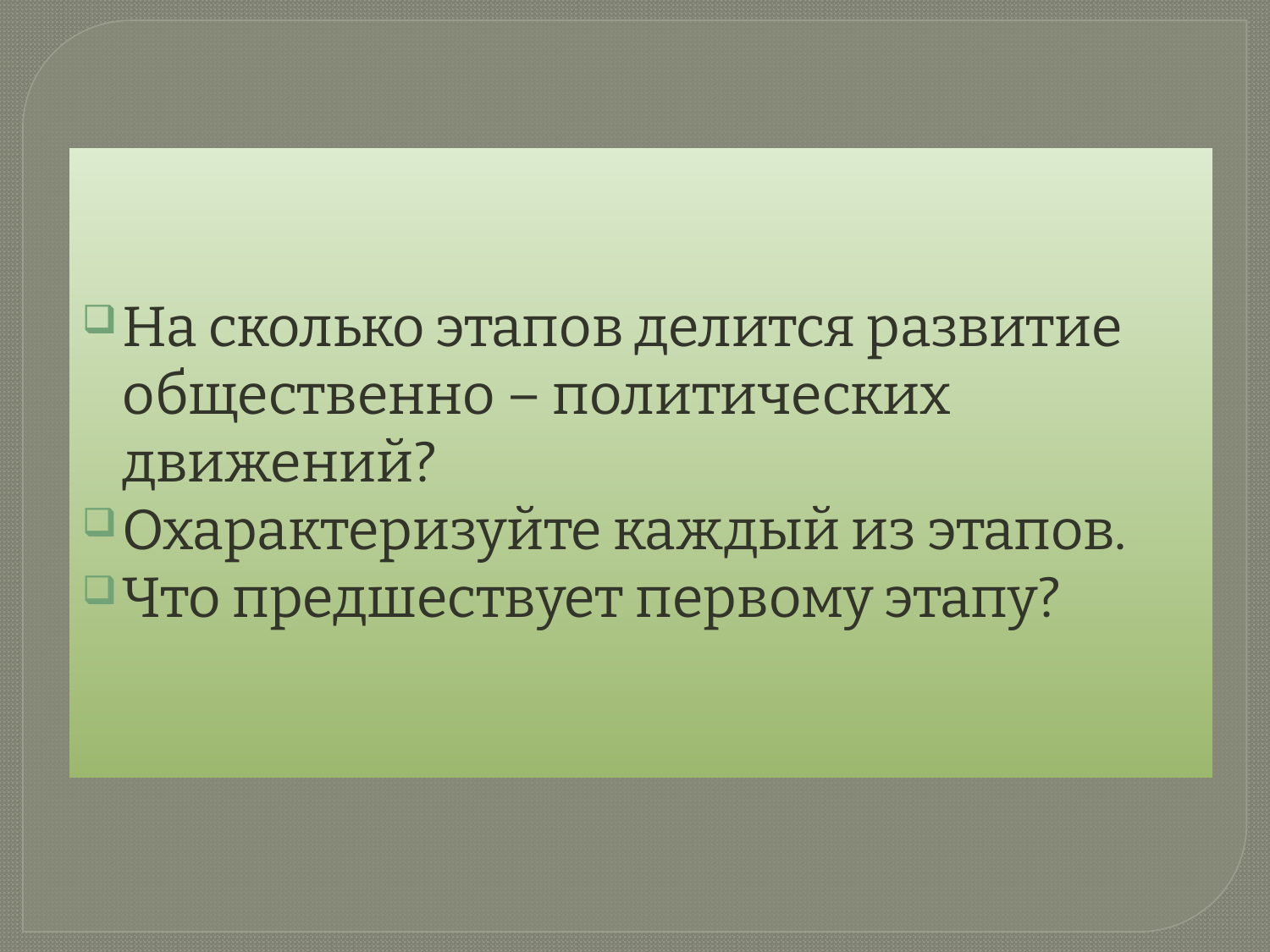

На сколько этапов делится развитие общественно – политических движений?
Охарактеризуйте каждый из этапов.
Что предшествует первому этапу?